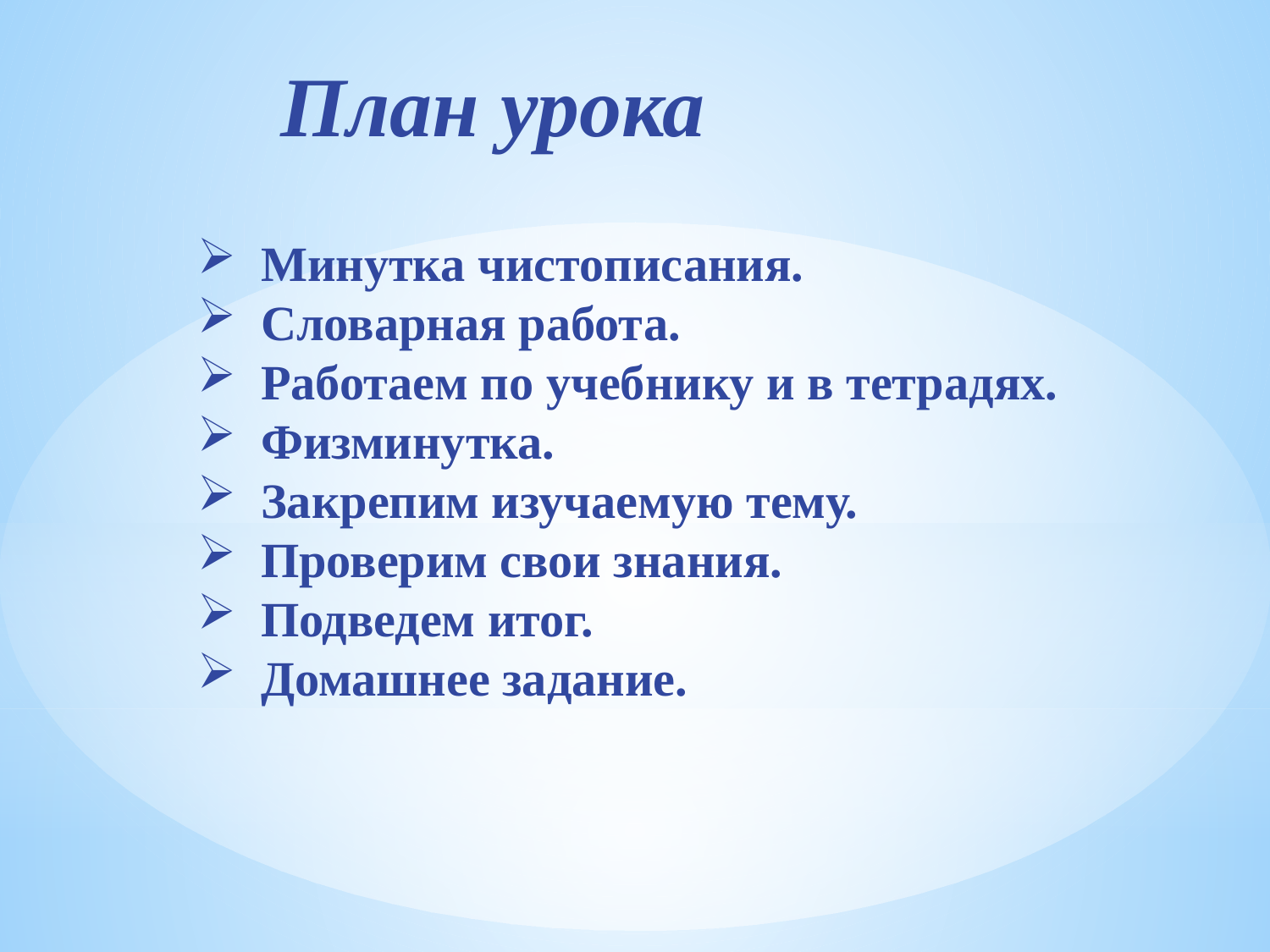

План урока
Минутка чистописания.
Словарная работа.
Работаем по учебнику и в тетрадях.
Физминутка.
Закрепим изучаемую тему.
Проверим свои знания.
Подведем итог.
Домашнее задание.